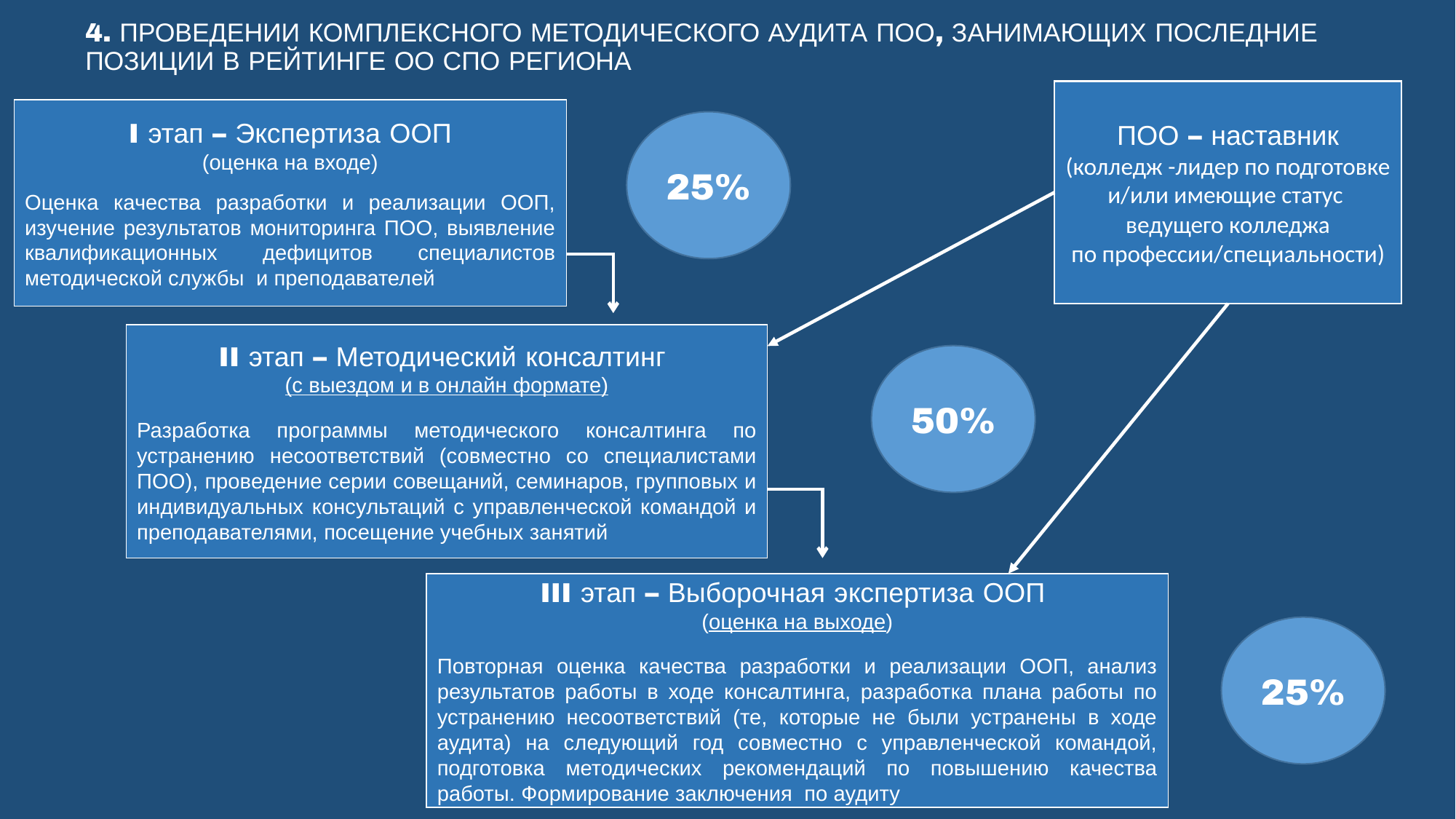

# 4. ПРОВЕДЕНИИ КОМПЛЕКСНОГО МЕТОДИЧЕСКОГО АУДИТА ПОО, ЗАНИМАЮЩИХ ПОСЛЕДНИЕ ПОЗИЦИИ В РЕЙТИНГЕ ОО СПО РЕГИОНА
ПОО – наставник
(колледж -лидер по подготовке и/или имеющие статус
ведущего колледжа
по профессии/специальности)
 I этап – Экспертиза ООП
(оценка на входе)

Оценка качества разработки и реализации ООП, изучение результатов мониторинга ПОО, выявление квалификационных дефицитов специалистов методической службы  и преподавателей
25%
II этап – Методический консалтинг
(с выездом и в онлайн формате)

Разработка программы методического консалтинга по устранению несоответствий (совместно со специалистами ПОО), проведение серии совещаний, семинаров, групповых и индивидуальных консультаций с управленческой командой и преподавателями, посещение учебных занятий
50%
III этап – Выборочная экспертиза ООП
(оценка на выходе)

Повторная оценка качества разработки и реализации ООП, анализ результатов работы в ходе консалтинга, разработка плана работы по устранению несоответствий (те, которые не были устранены в ходе аудита) на следующий год совместно с управленческой командой, подготовка методических рекомендаций по повышению качества работы. Формирование заключения  по аудиту
25%